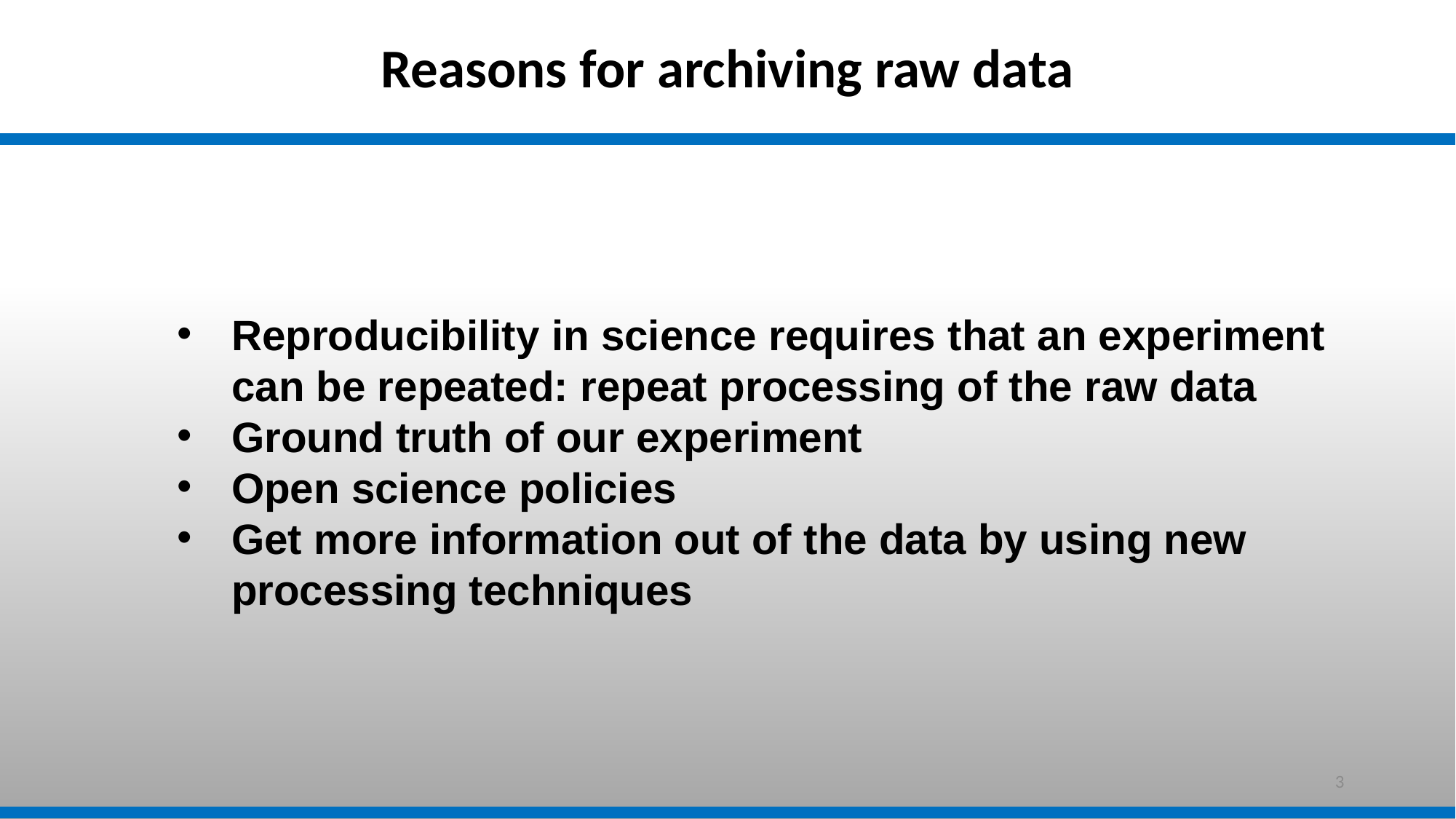

Reasons for archiving raw data

Reproducibility in science requires that an experiment can be repeated: repeat processing of the raw data
Ground truth of our experiment
Open science policies
Get more information out of the data by using new processing techniques

3